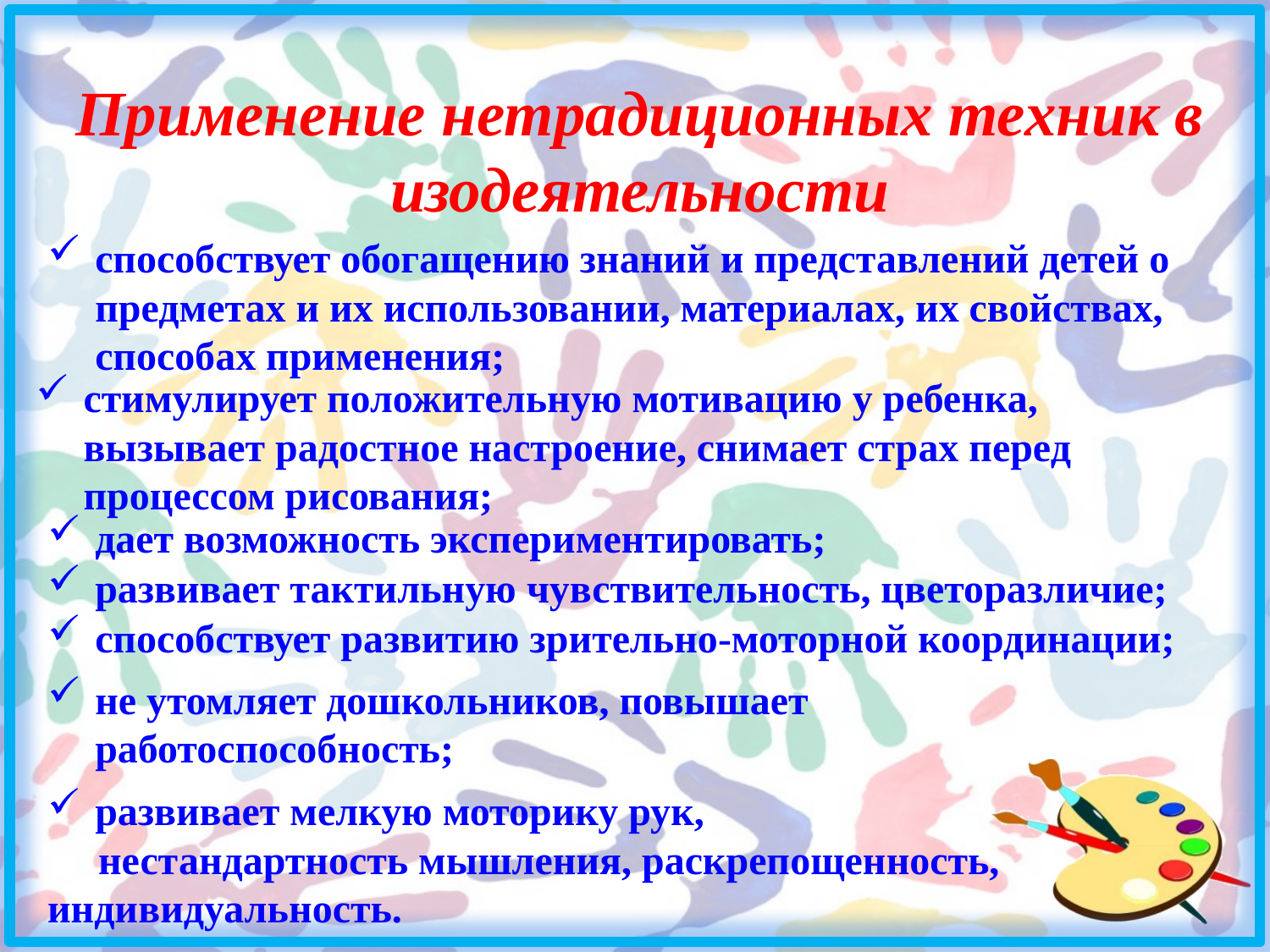

Применение нетрадиционных техник в изодеятельности
способствует обогащению знаний и представлений детей о предметах и их использовании, материалах, их свойствах, способах применения;
стимулирует положительную мотивацию у ребенка, вызывает радостное настроение, снимает страх перед процессом рисования;
дает возможность экспериментировать;
развивает тактильную чувствительность, цветоразличие;
способствует развитию зрительно-моторной координации;
не утомляет дошкольников, повышает работоспособность;
развивает мелкую моторику рук,
     нестандартность мышления, раскрепощенность,                 индивидуальность.